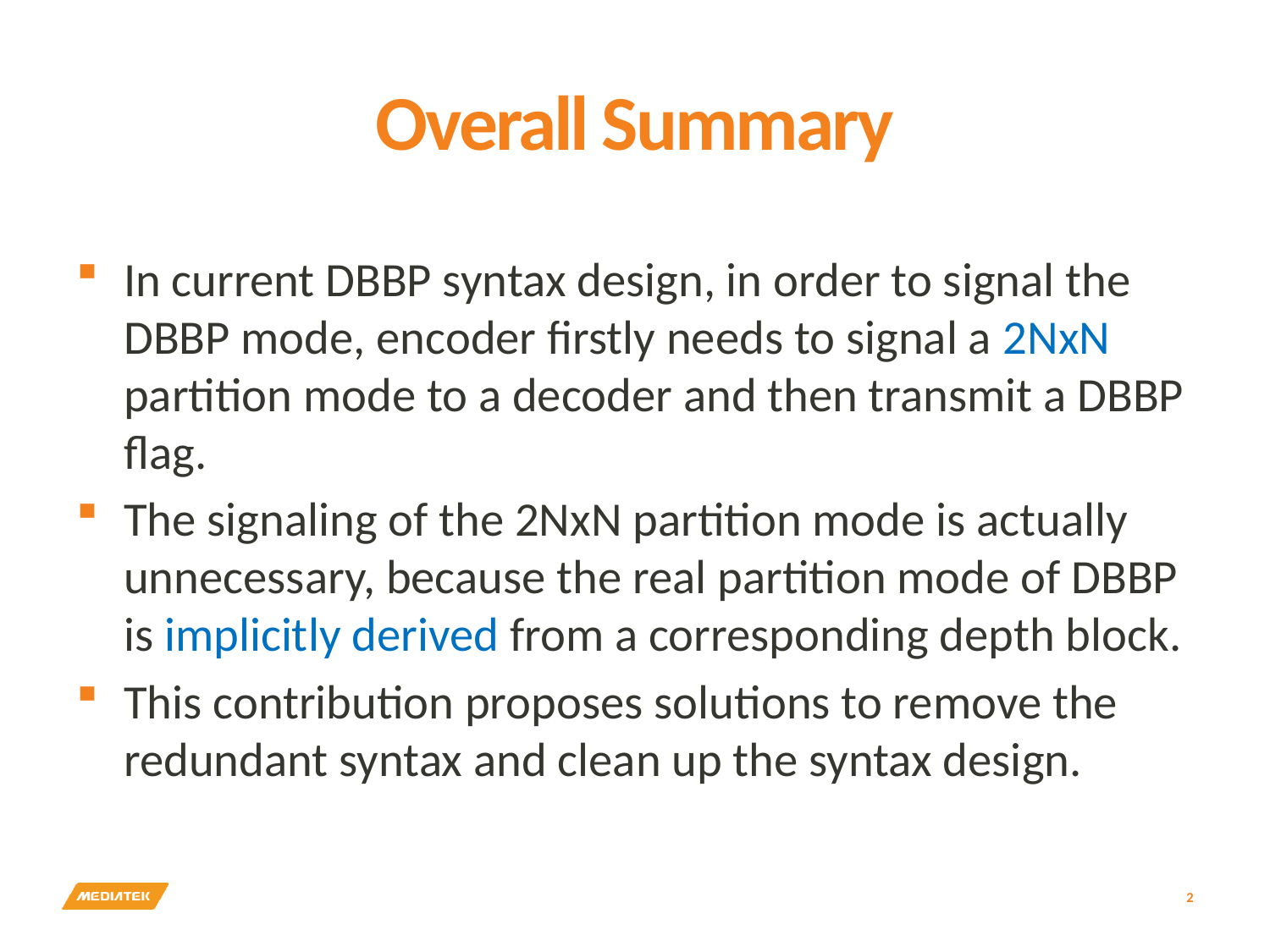

# Overall Summary
In current DBBP syntax design, in order to signal the DBBP mode, encoder firstly needs to signal a 2NxN partition mode to a decoder and then transmit a DBBP flag.
The signaling of the 2NxN partition mode is actually unnecessary, because the real partition mode of DBBP is implicitly derived from a corresponding depth block.
This contribution proposes solutions to remove the redundant syntax and clean up the syntax design.
2